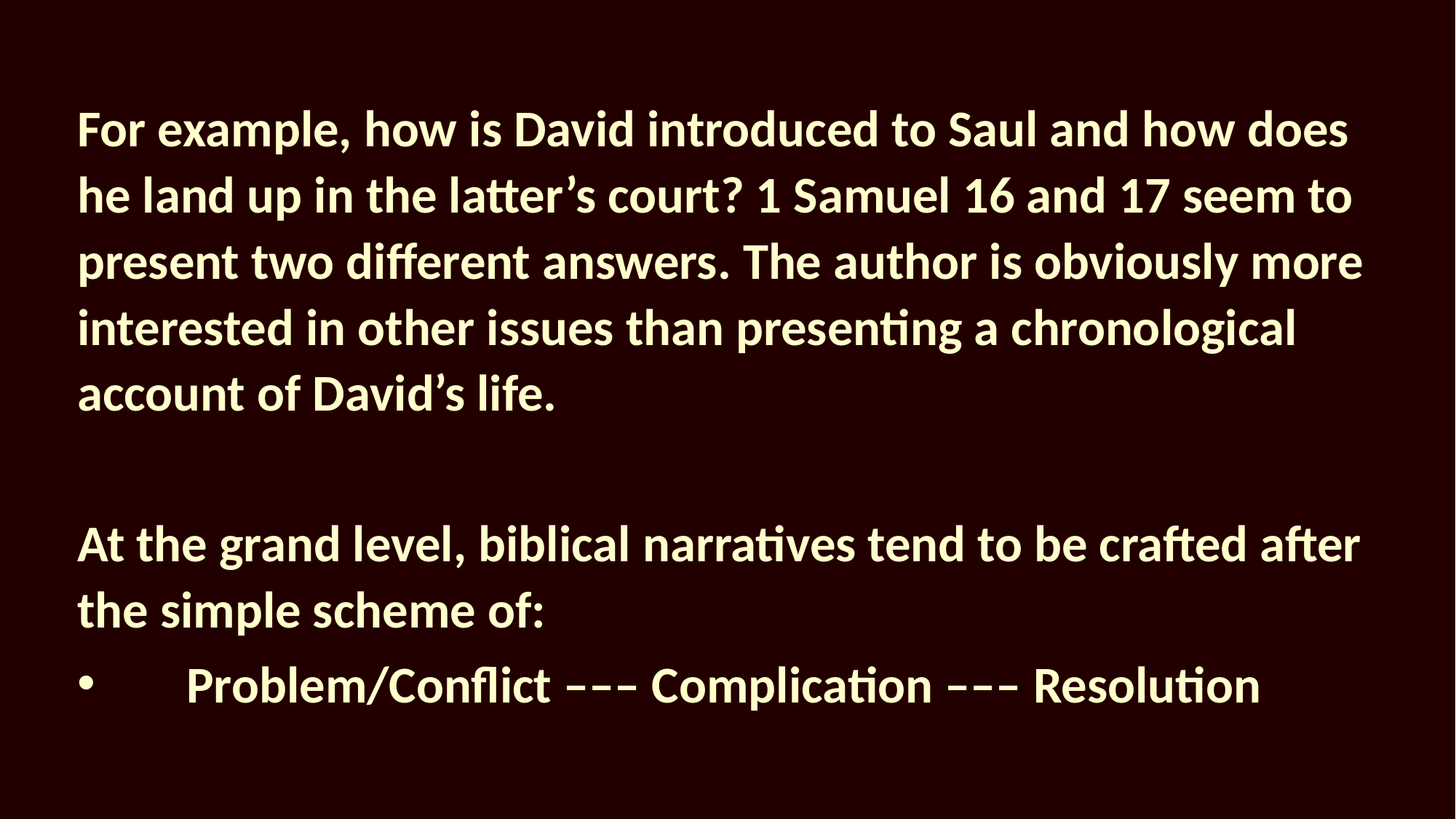

For example, how is David introduced to Saul and how does he land up in the latter’s court? 1 Samuel 16 and 17 seem to present two different answers. The author is obviously more interested in other issues than presenting a chronological account of David’s life.

At the grand level, biblical narratives tend to be crafted after the simple scheme of:
				Problem/Conflict ––– Complication ––– Resolution